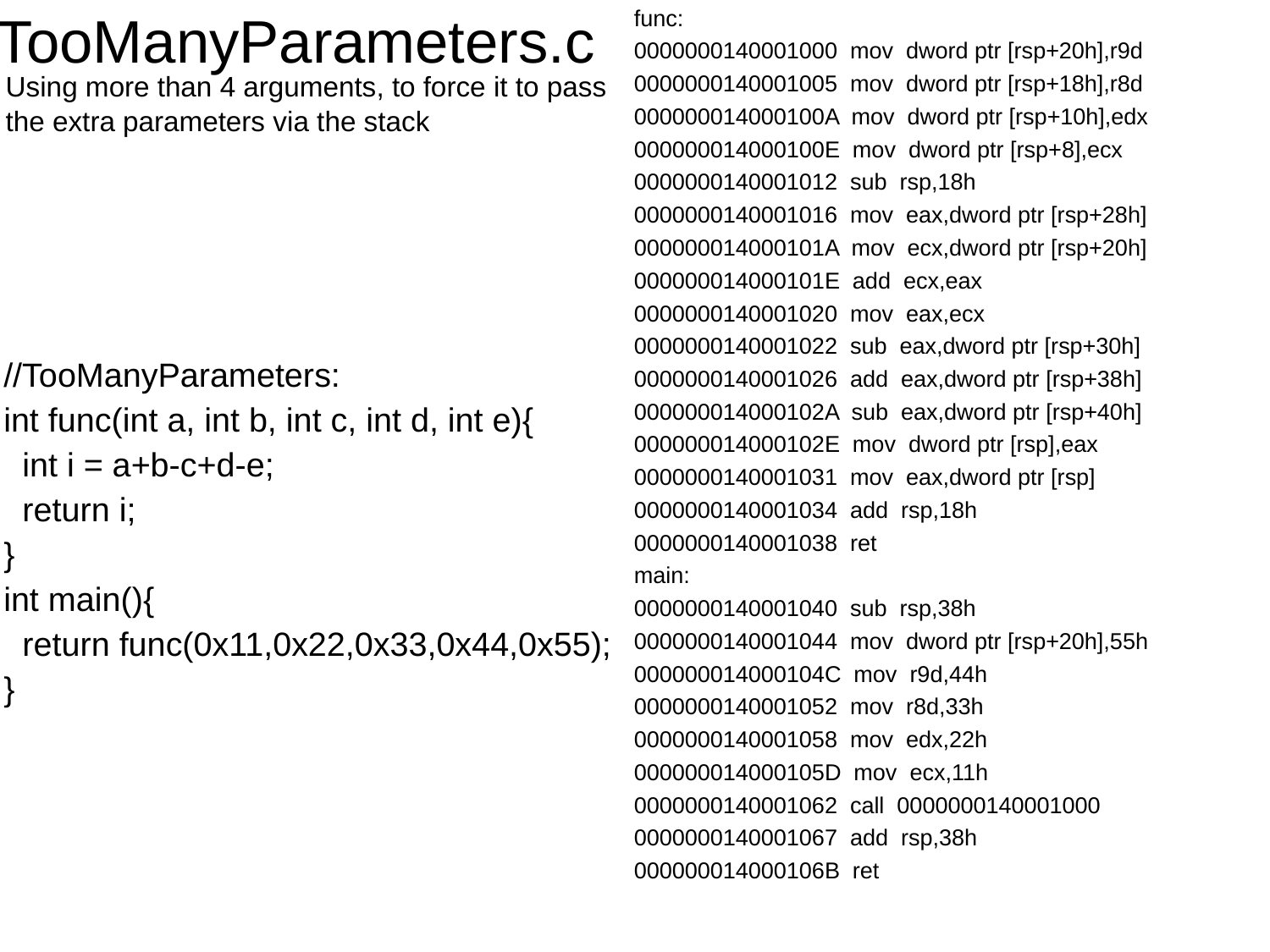

func:
0000000140001000  mov  dword ptr [rsp+20h],r9d
0000000140001005  mov  dword ptr [rsp+18h],r8d
000000014000100A  mov  dword ptr [rsp+10h],edx
000000014000100E  mov  dword ptr [rsp+8],ecx
0000000140001012  sub  rsp,18h
0000000140001016  mov  eax,dword ptr [rsp+28h]
000000014000101A  mov  ecx,dword ptr [rsp+20h]
000000014000101E  add  ecx,eax
0000000140001020  mov  eax,ecx
0000000140001022  sub  eax,dword ptr [rsp+30h]
0000000140001026  add  eax,dword ptr [rsp+38h]
000000014000102A  sub  eax,dword ptr [rsp+40h]
000000014000102E  mov  dword ptr [rsp],eax
0000000140001031  mov  eax,dword ptr [rsp]
0000000140001034  add  rsp,18h
0000000140001038  ret
main:
0000000140001040  sub  rsp,38h
0000000140001044  mov  dword ptr [rsp+20h],55h
000000014000104C  mov  r9d,44h
0000000140001052  mov  r8d,33h
0000000140001058  mov  edx,22h
000000014000105D  mov  ecx,11h
0000000140001062  call  0000000140001000
0000000140001067  add  rsp,38h
000000014000106B  ret
TooManyParameters.c
Using more than 4 arguments, to force it to pass the extra parameters via the stack
//TooManyParameters:
int func(int a, int b, int c, int d, int e){
  int i = a+b-c+d-e;
  return i;
}
int main(){
  return func(0x11,0x22,0x33,0x44,0x55);
}